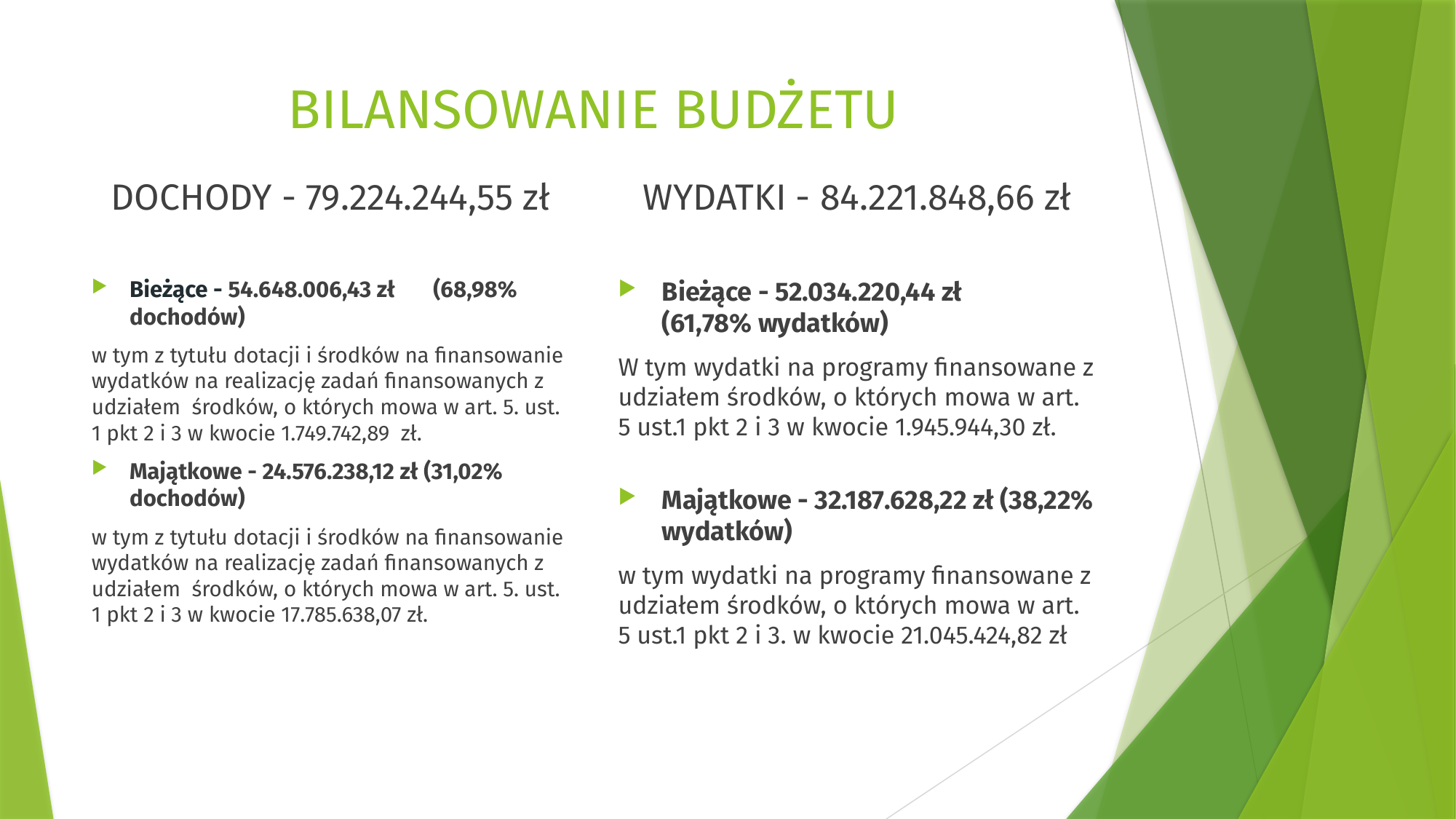

# BILANSOWANIE BUDŻETU
WYDATKI - 84.221.848,66 zł
DOCHODY - 79.224.244,55 zł
Bieżące - 54.648.006,43 zł       (68,98% dochodów)
w tym z tytułu dotacji i środków na finansowanie wydatków na realizację zadań finansowanych z udziałem  środków, o których mowa w art. 5. ust. 1 pkt 2 i 3 w kwocie 1.749.742,89  zł.
Majątkowe - 24.576.238,12 zł (31,02% dochodów)
w tym z tytułu dotacji i środków na finansowanie wydatków na realizację zadań finansowanych z udziałem  środków, o których mowa w art. 5. ust. 1 pkt 2 i 3 w kwocie 17.785.638,07 zł.

Bieżące - 52.034.220,44 zł       (61,78% wydatków)
W tym wydatki na programy finansowane z udziałem środków, o których mowa w art. 5 ust.1 pkt 2 i 3 w kwocie 1.945.944,30 zł.

Majątkowe - 32.187.628,22 zł (38,22% wydatków)
w tym wydatki na programy finansowane z udziałem środków, o których mowa w art. 5 ust.1 pkt 2 i 3. w kwocie 21.045.424,82 zł